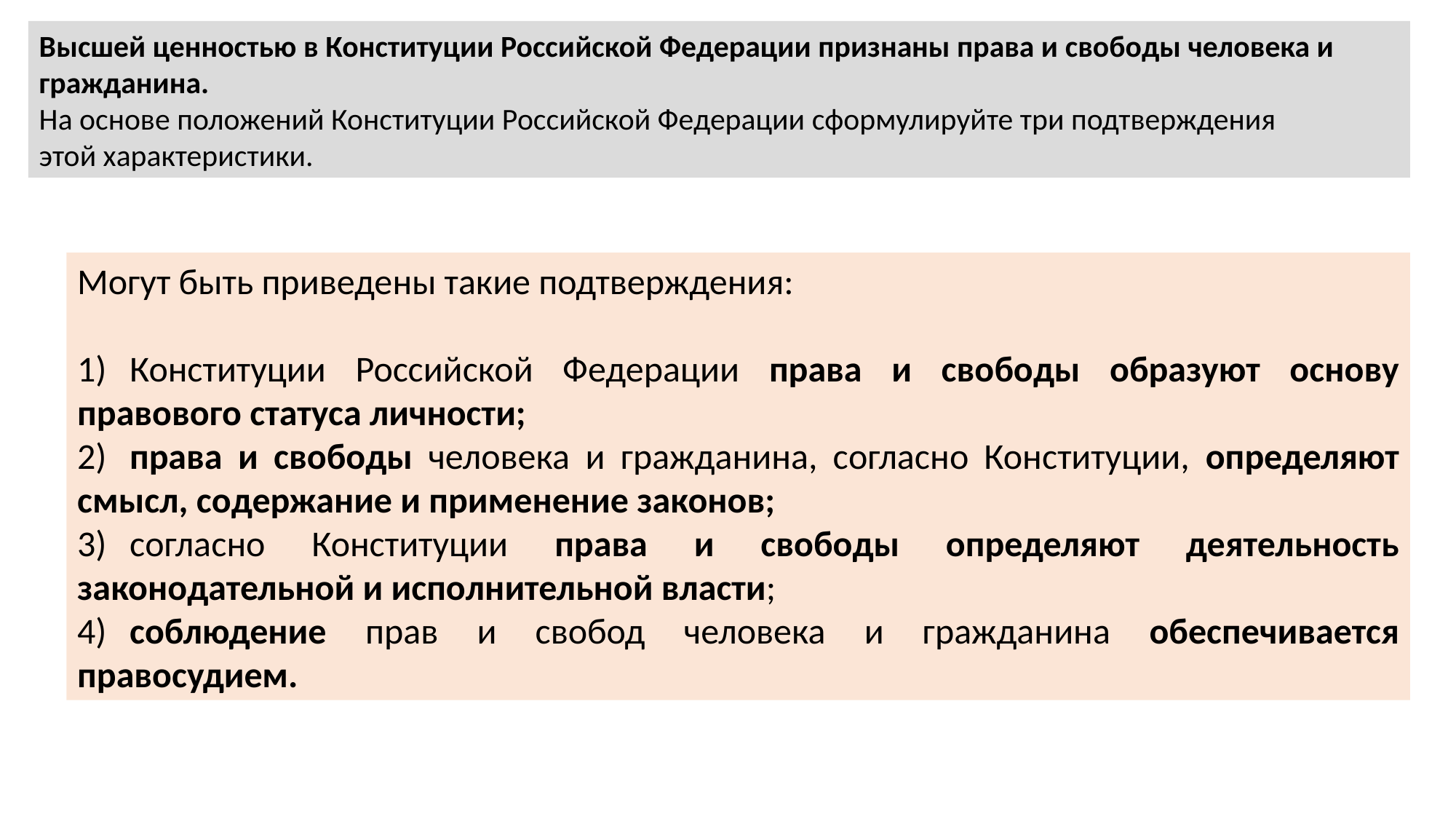

Высшей ценностью в Конституции Российской Федерации признаны права и свободы человека и гражданина.
На основе положений Конституции Российской Федерации сформулируйте три подтверждения
этой характеристики.
Могут быть приведены такие подтверждения:

1)	Конституции Российской Федерации права и свободы образуют основу правового статуса личности;
2)	права и свободы человека и гражданина, согласно Конституции, определяют смысл, содержание и применение законов;
3)	согласно Конституции права и свободы определяют деятельность законодательной и исполнительной власти;
4)	соблюдение прав и свобод человека и гражданина обеспечивается правосудием.